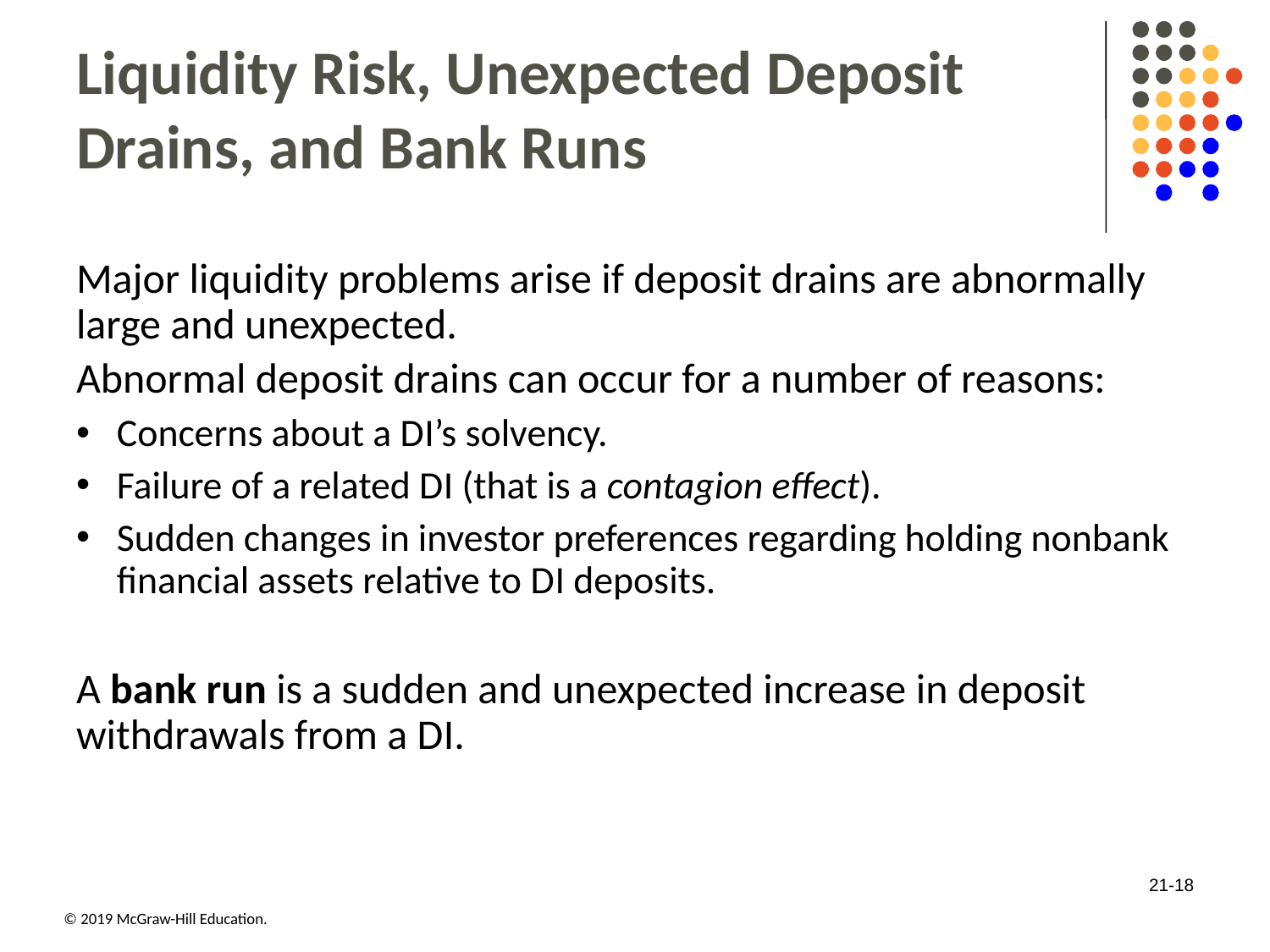

# Liquidity Risk, Unexpected Deposit Drains, and Bank Runs
Major liquidity problems arise if deposit drains are abnormally large and unexpected.
Abnormal deposit drains can occur for a number of reasons:
Concerns about a D I’s solvency.
Failure of a related D I (that is a contagion effect).
Sudden changes in investor preferences regarding holding nonbank financial assets relative to D I deposits.
A bank run is a sudden and unexpected increase in deposit withdrawals from a D I.
21-18